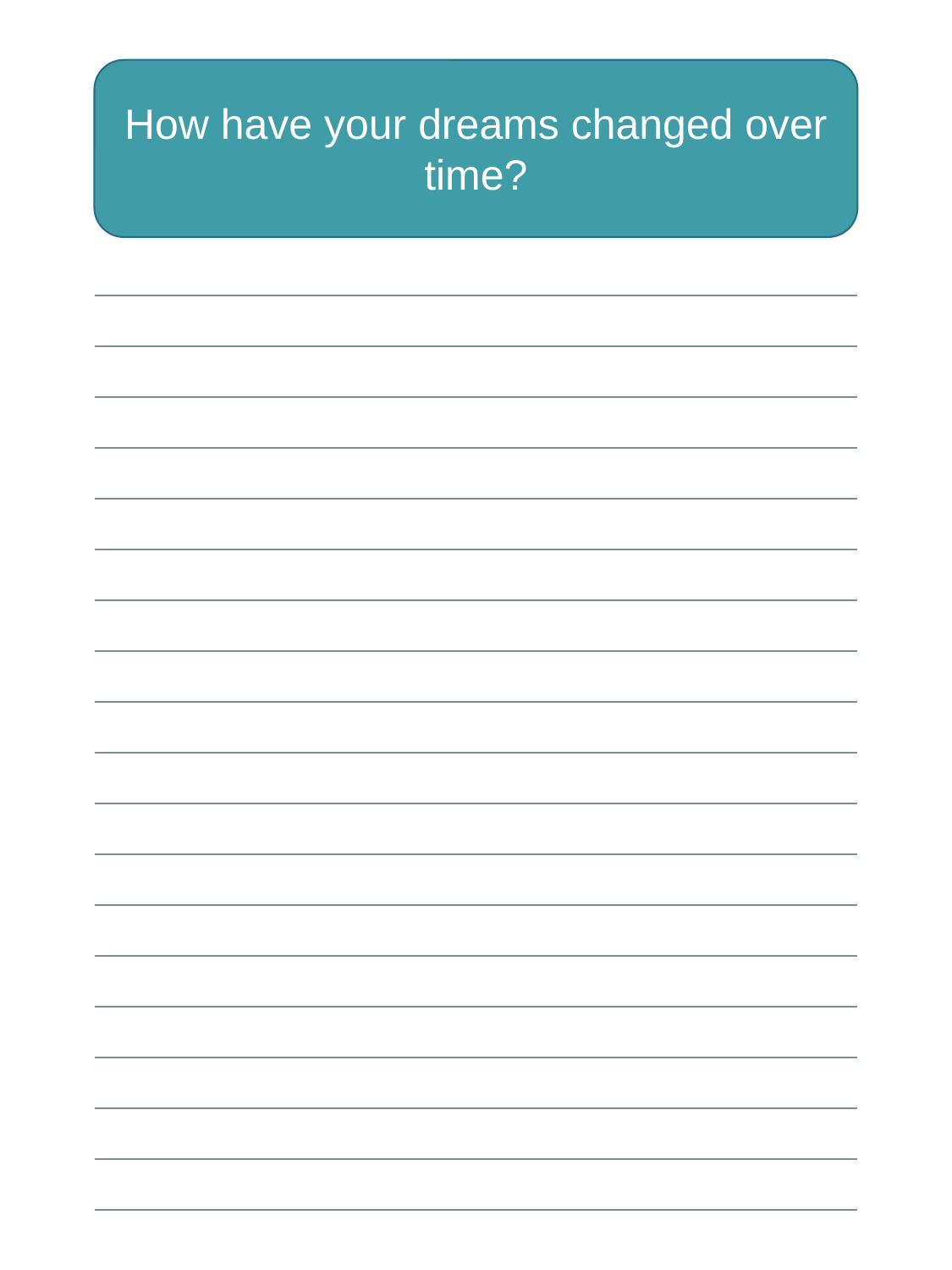

How have your dreams changed over time?
|  |
| --- |
|  |
|  |
|  |
|  |
|  |
|  |
|  |
|  |
|  |
|  |
|  |
|  |
|  |
|  |
|  |
|  |
|  |